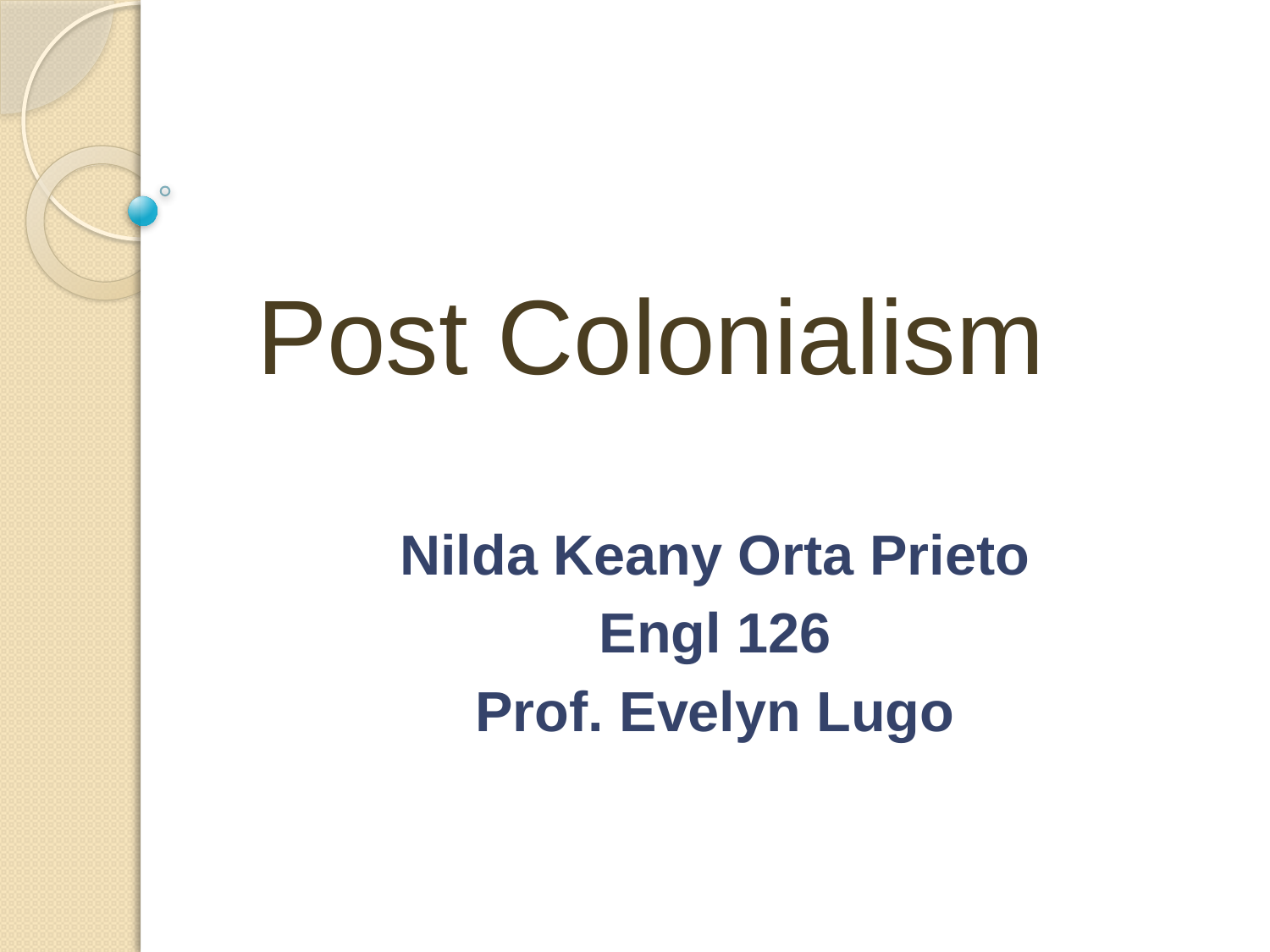

# Post Colonialism
Nilda Keany Orta Prieto
Engl 126
Prof. Evelyn Lugo